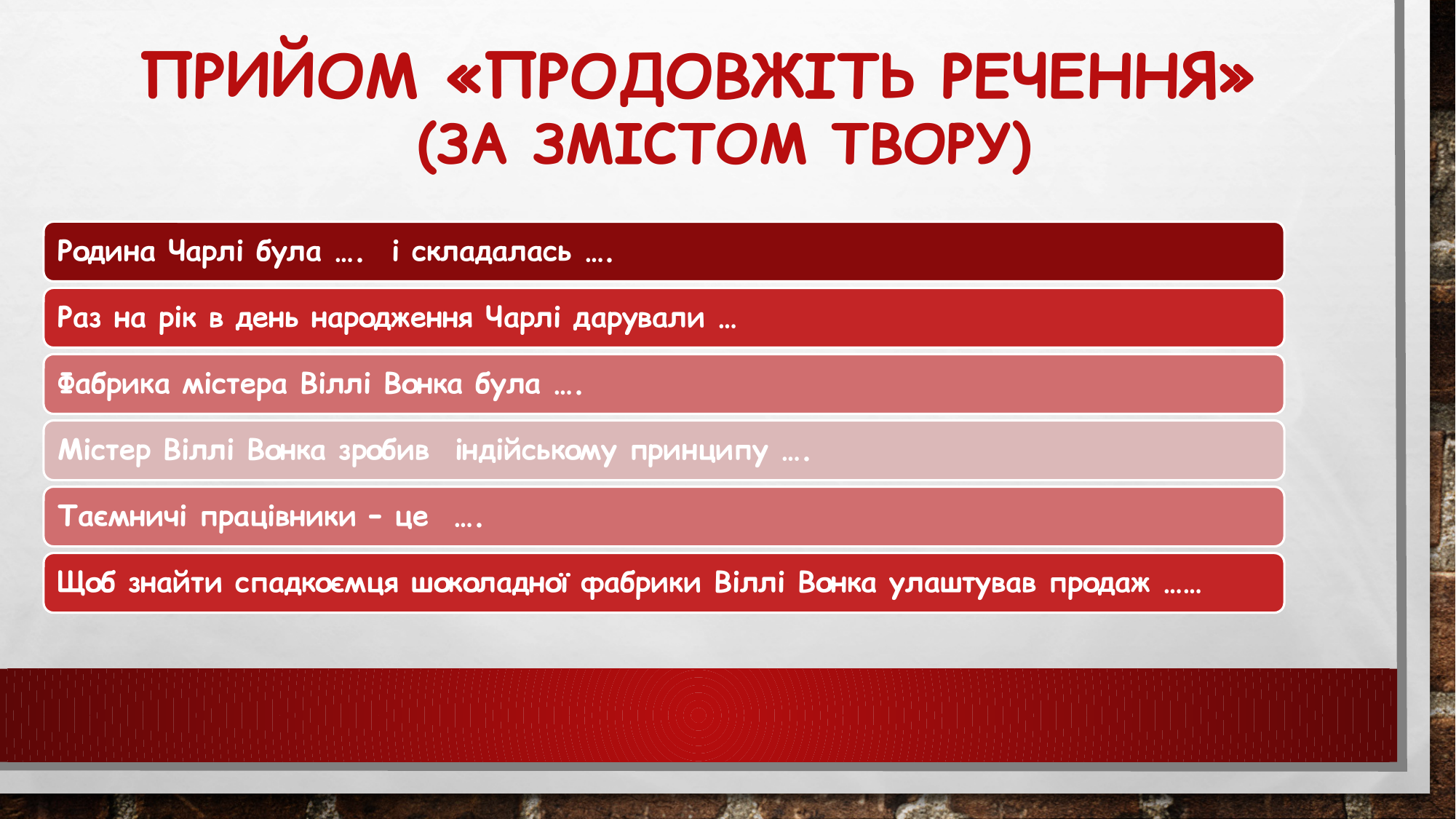

# Прийом «Продовжіть речення» (ЗА змістОМ твору)
Родина Чарлі була ….  і складалась ….
Раз на рік в день народження Чарлі дарували …
Фабрика містера Віллі Вонка була ….
Містер Віллі Вонка зробив  індійському принципу ….
Таємничі працівники – це  ….
Щоб знайти спадкоємця шоколадної фабрики Віллі Вонка улаштував продаж ……